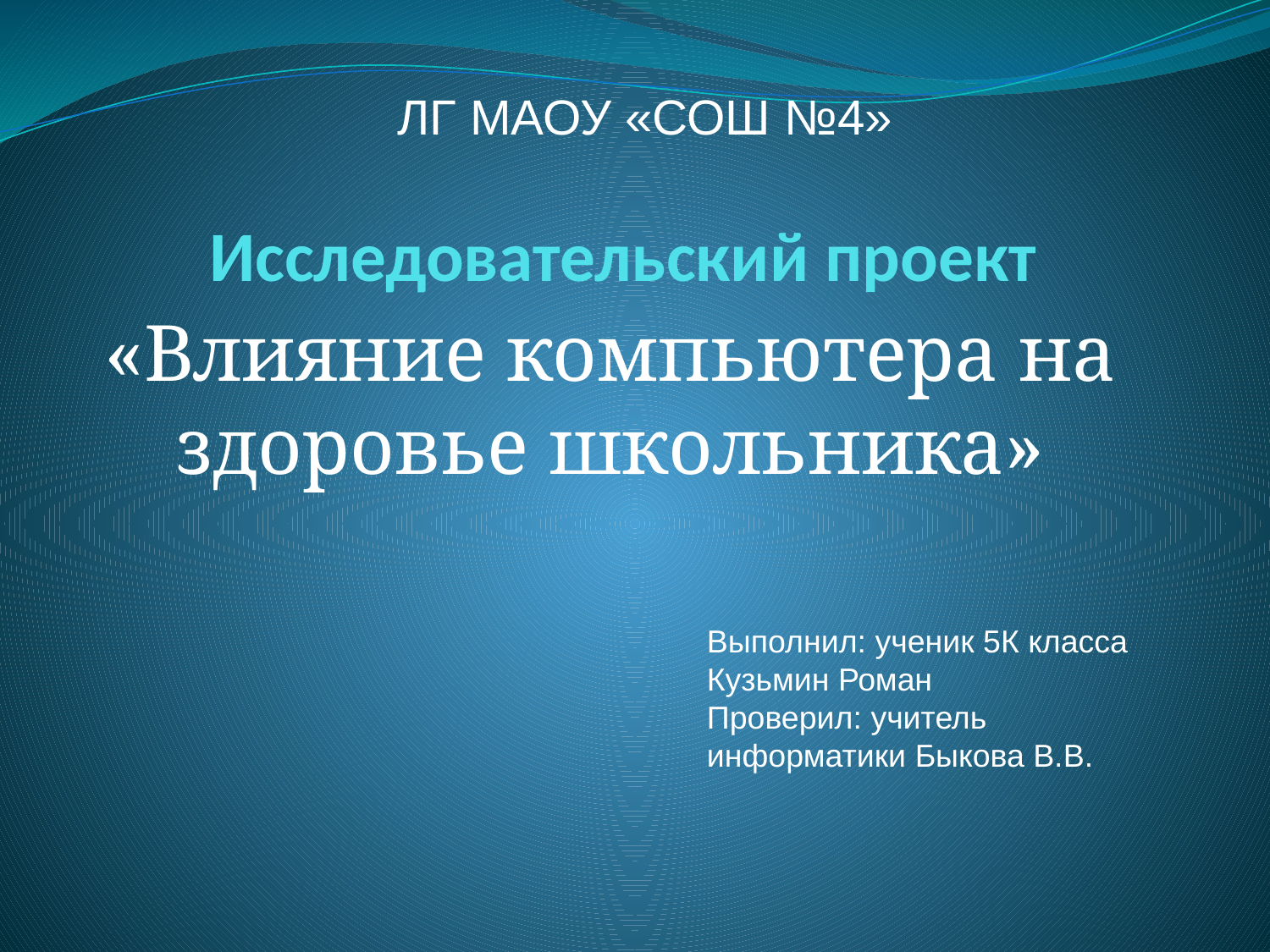

ЛГ МАОУ «СОШ №4»
# Исследовательский проект
«Влияние компьютера на здоровье школьника»
Выполнил: ученик 5К класса Кузьмин Роман
Проверил: учитель информатики Быкова В.В.